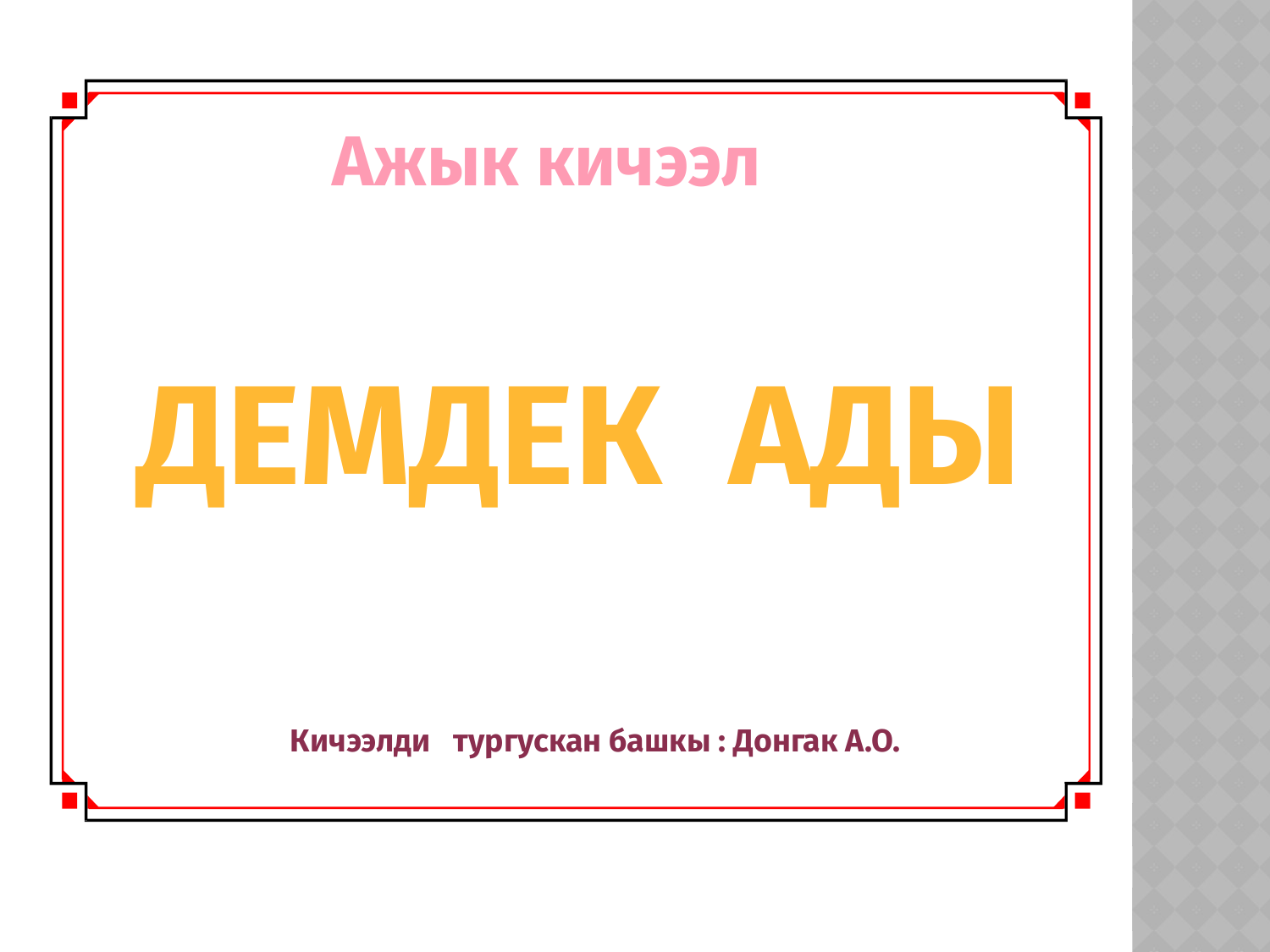

Ажык кичээл
Демдек  ады
Кичээлди   тургускан башкы : Донгак А.О.